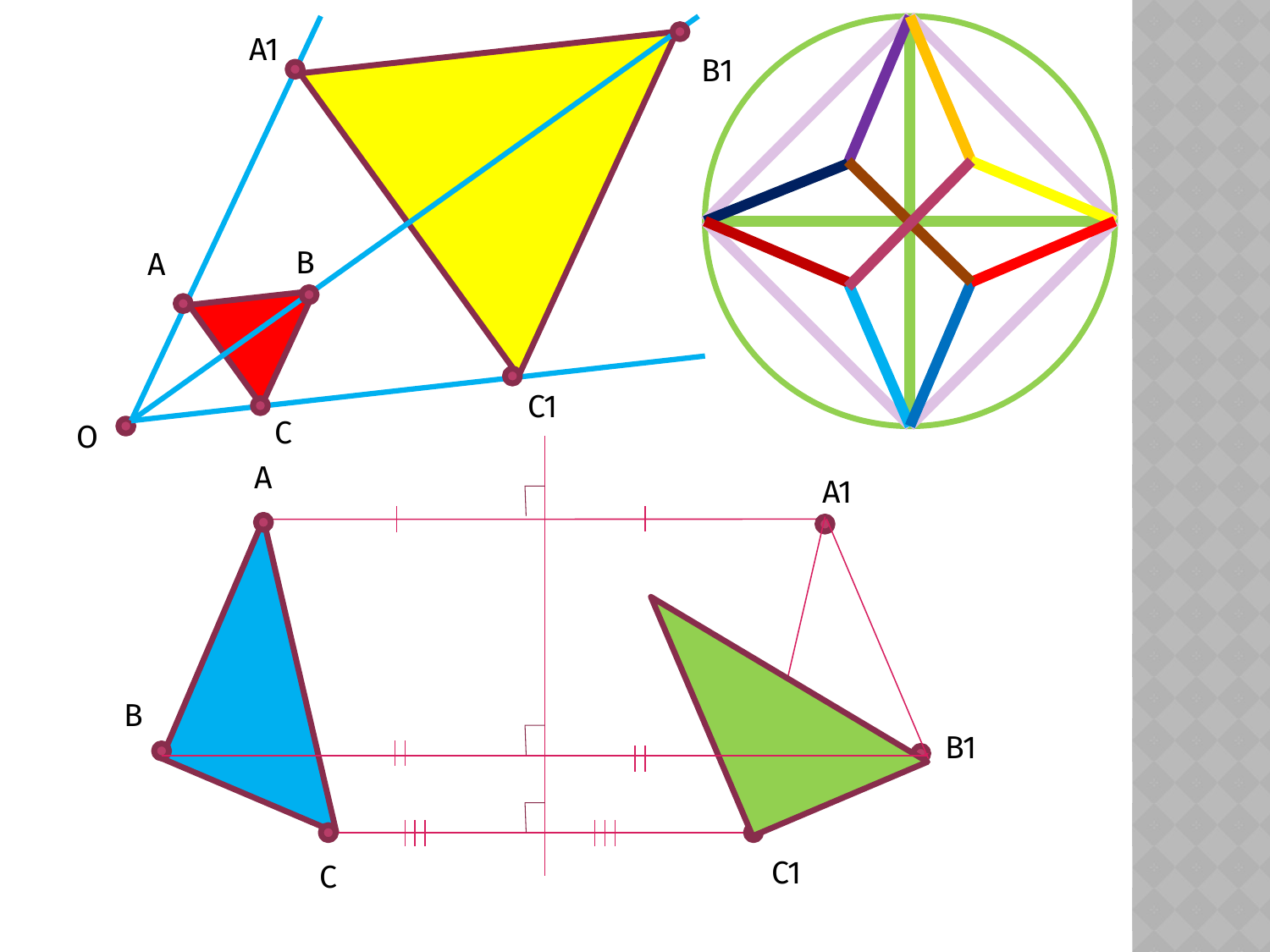

A1

B1

B
A

C1

C
O

A
A1

B
B1

C1
C